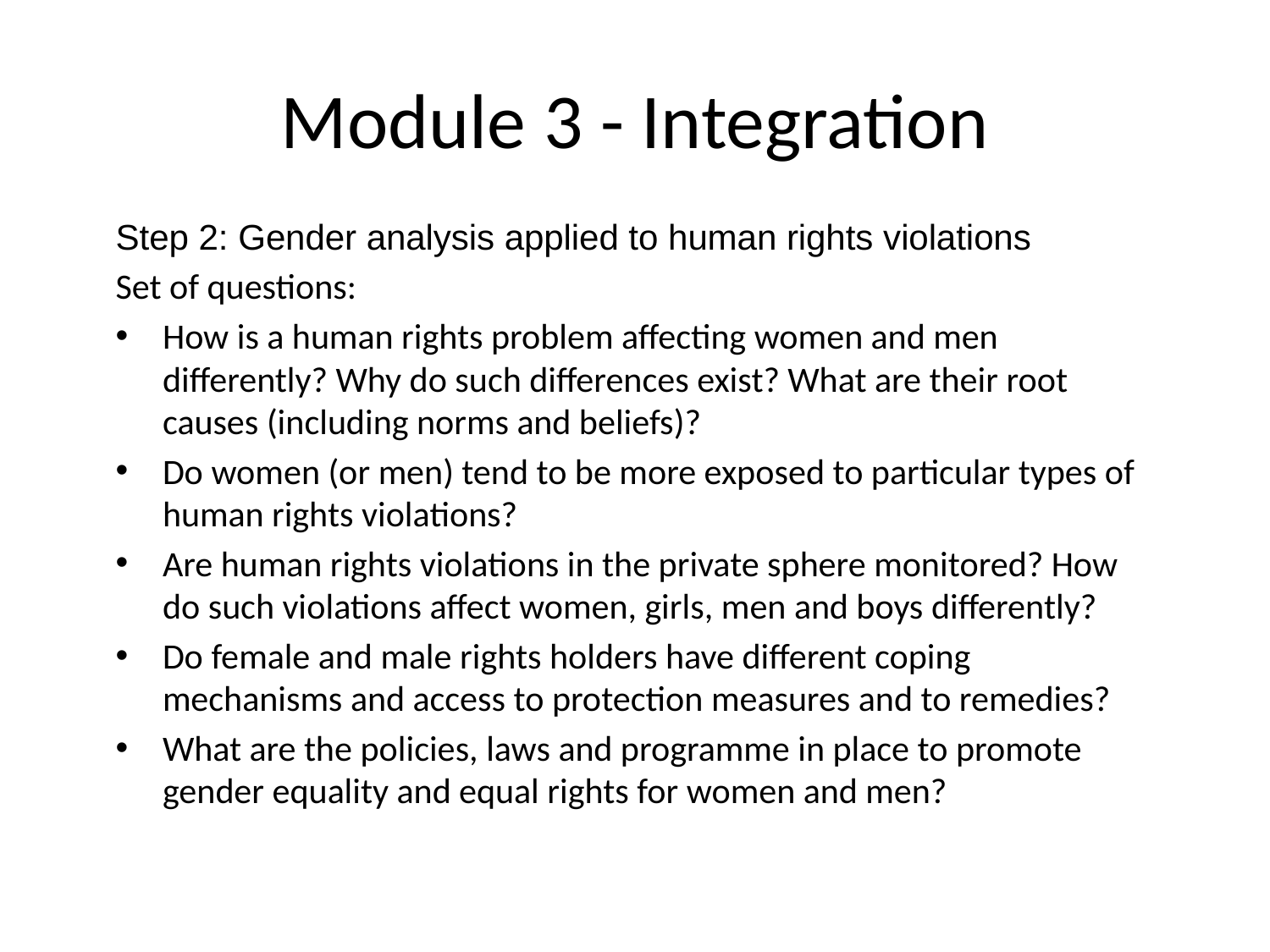

# Module 3 - Integration
Step 2: Gender analysis applied to human rights violations
Set of questions:
How is a human rights problem affecting women and men differently? Why do such differences exist? What are their root causes (including norms and beliefs)?
Do women (or men) tend to be more exposed to particular types of human rights violations?
Are human rights violations in the private sphere monitored? How do such violations affect women, girls, men and boys differently?
Do female and male rights holders have different coping mechanisms and access to protection measures and to remedies?
What are the policies, laws and programme in place to promote gender equality and equal rights for women and men?